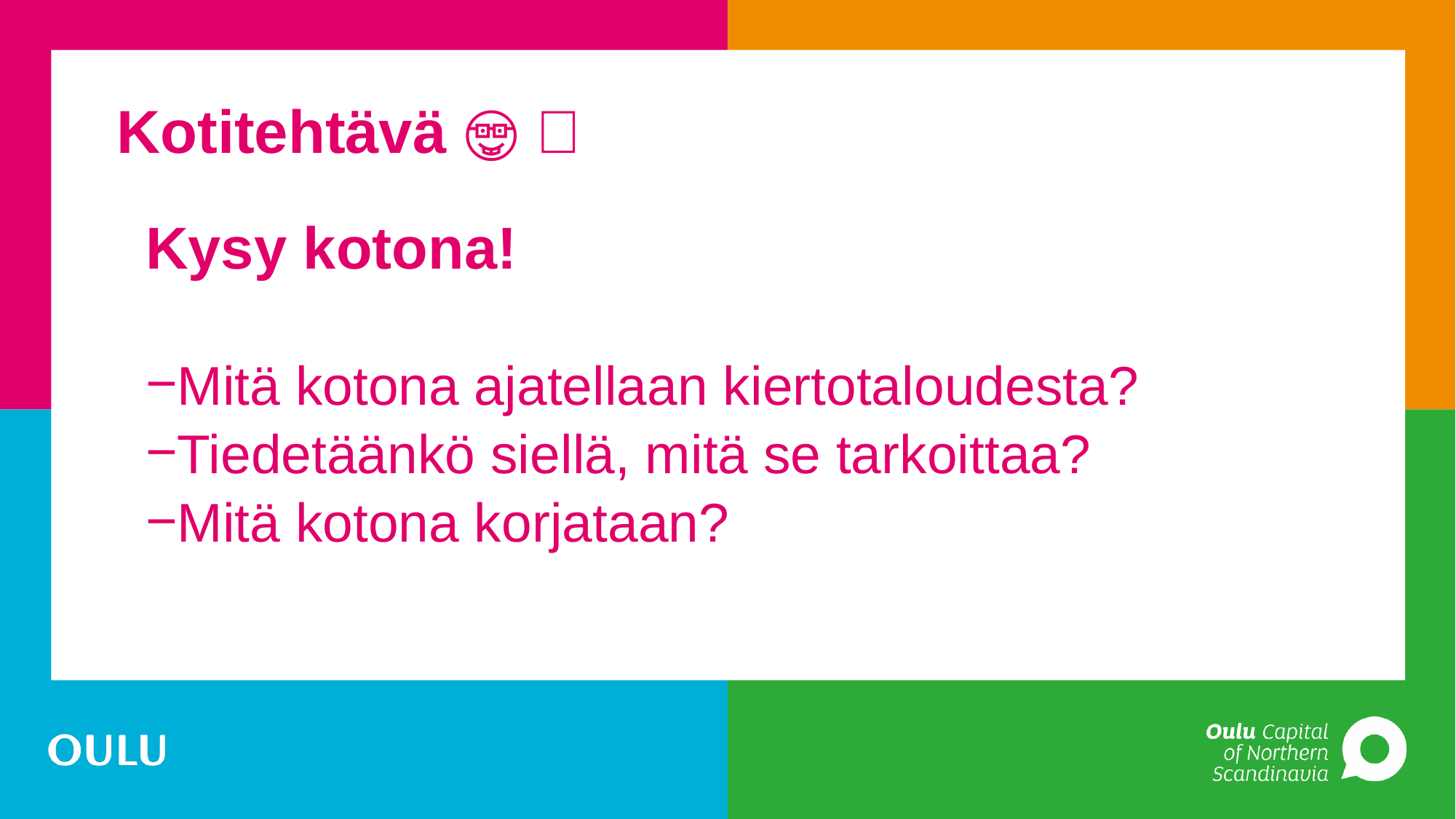

# Kotitehtävä 🤓 🥺
Kysy kotona!
Mitä kotona ajatellaan kiertotaloudesta?
Tiedetäänkö siellä, mitä se tarkoittaa?
Mitä kotona korjataan?